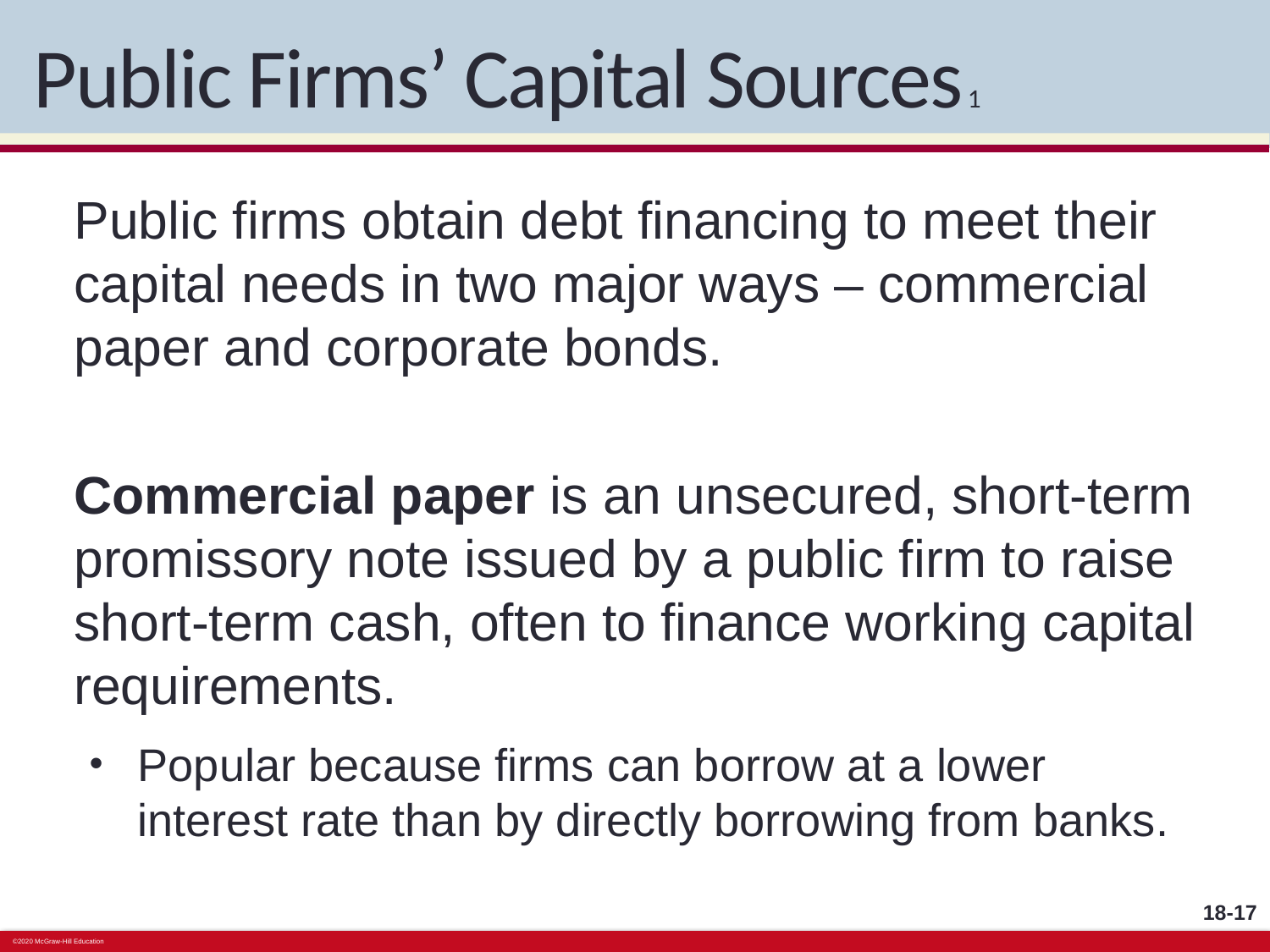

# Public Firms’ Capital Sources 1
Public firms obtain debt financing to meet their capital needs in two major ways – commercial paper and corporate bonds.
Commercial paper is an unsecured, short-term promissory note issued by a public firm to raise short-term cash, often to finance working capital requirements.
Popular because firms can borrow at a lower interest rate than by directly borrowing from banks.